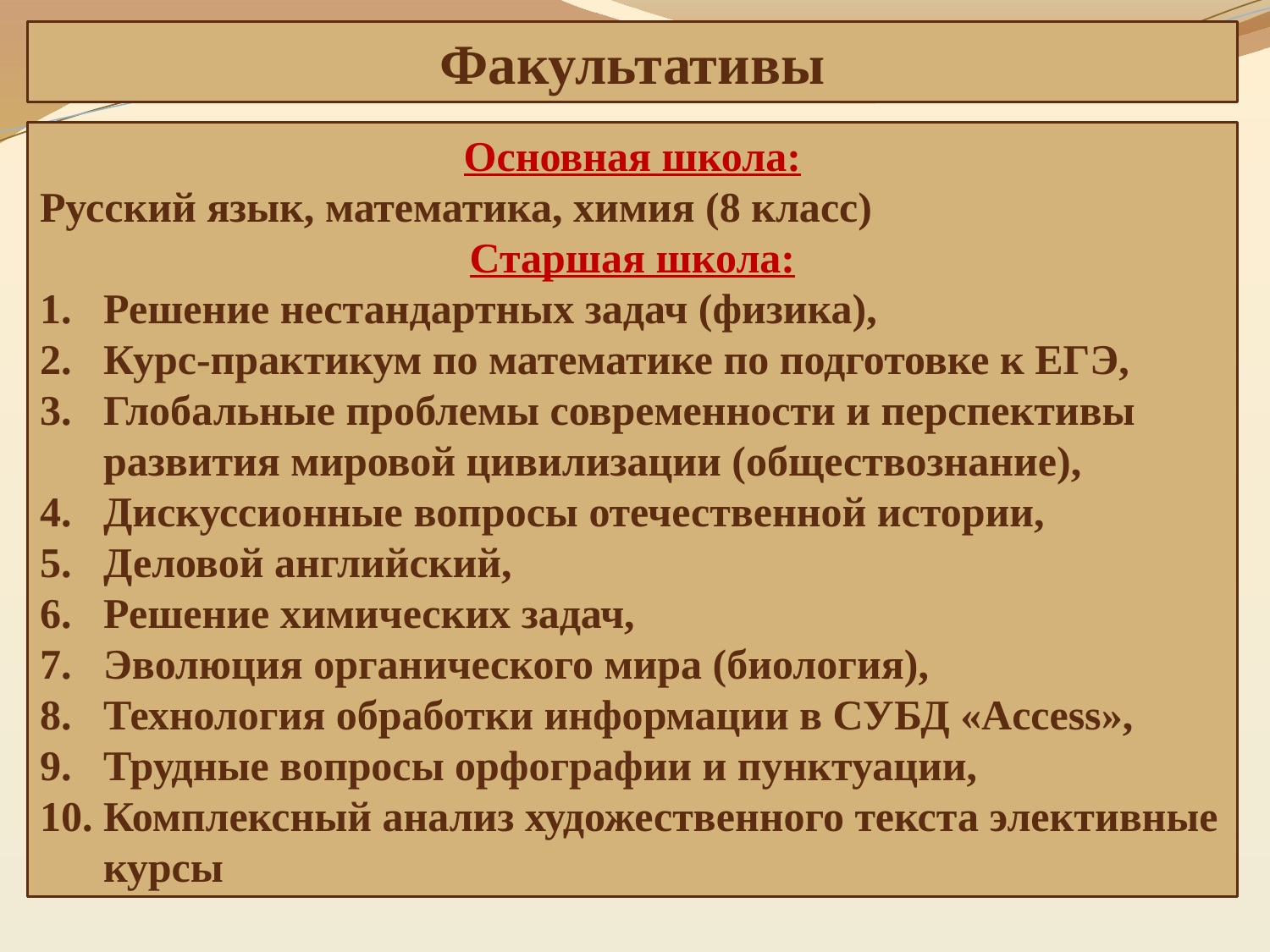

Факультативы
Основная школа:
Русский язык, математика, химия (8 класс)
Старшая школа:
Решение нестандартных задач (физика),
Курс-практикум по математике по подготовке к ЕГЭ,
Глобальные проблемы современности и перспективы развития мировой цивилизации (обществознание),
Дискуссионные вопросы отечественной истории,
Деловой английский,
Решение химических задач,
Эволюция органического мира (биология),
Технология обработки информации в СУБД «Access»,
Трудные вопросы орфографии и пунктуации,
Комплексный анализ художественного текста элективные курсы